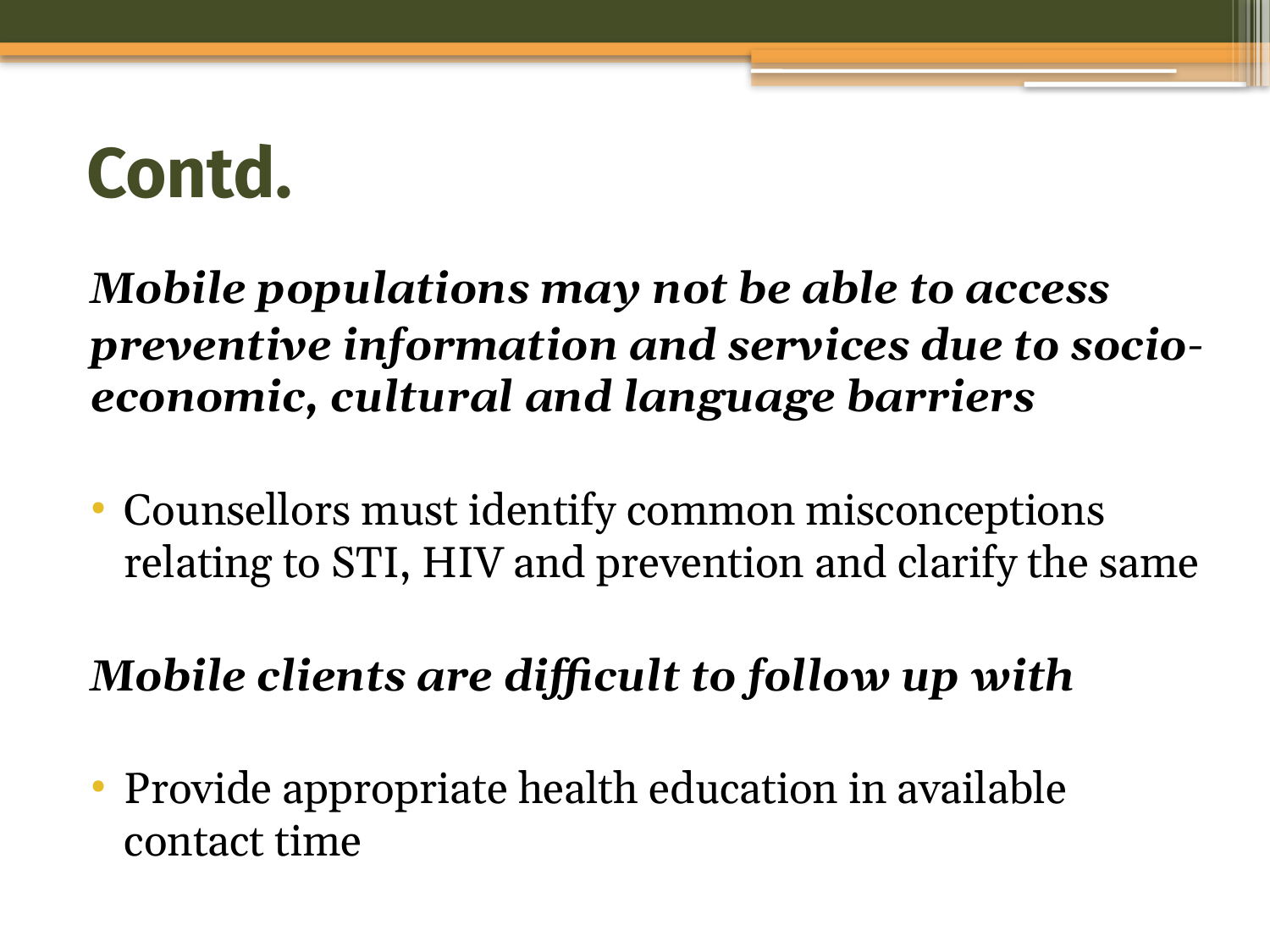

# Contd.
Mobile populations may not be able to access
preventive information and services due to socio-economic, cultural and language barriers

Counsellors must identify common misconceptions relating to STI, HIV and prevention and clarify the same

Mobile clients are difficult to follow up with

Provide appropriate health education in available contact time